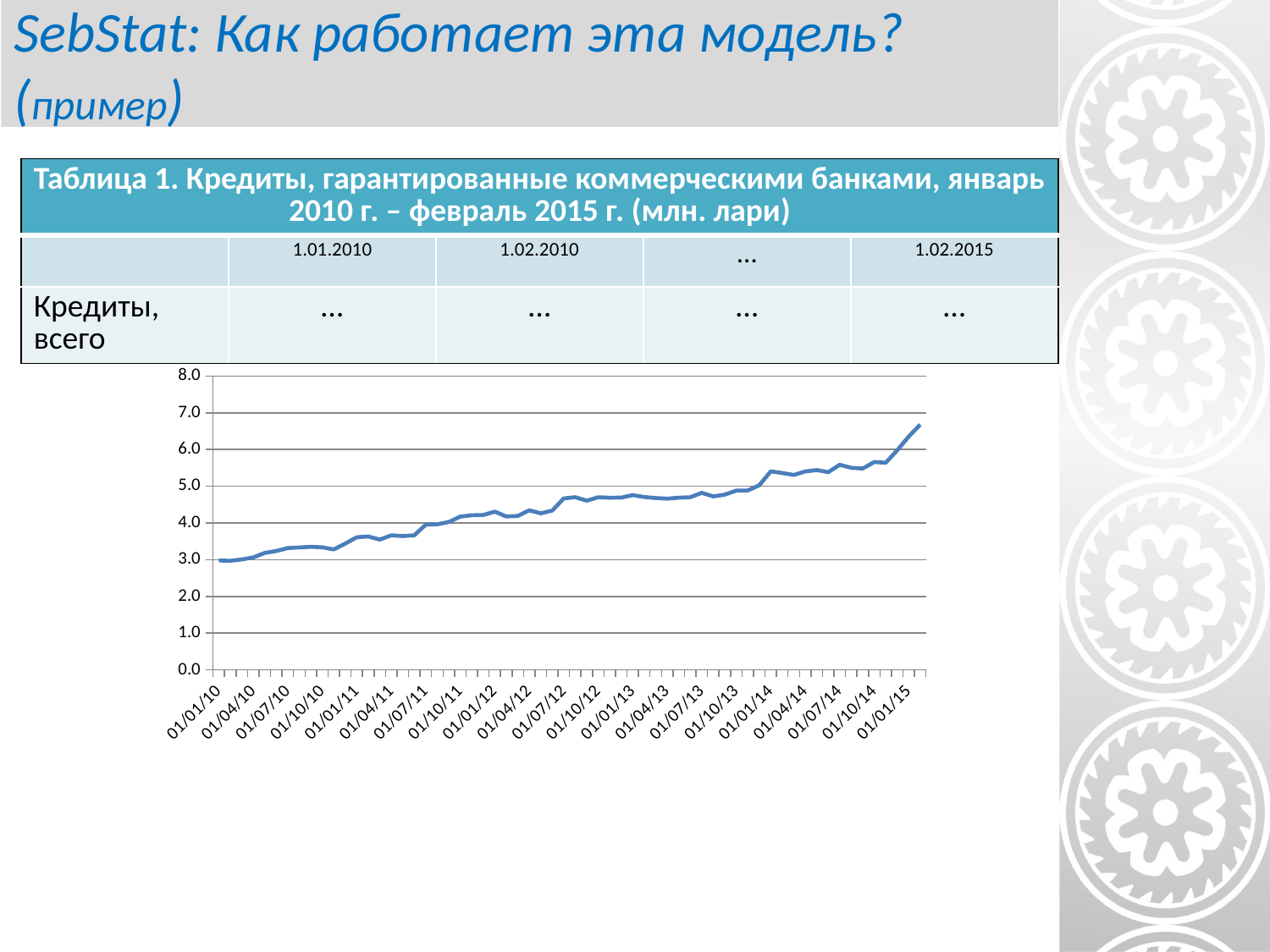

# SebStat: Как работает эта модель? (пример)
| Таблица 1. Кредиты, гарантированные коммерческими банками, январь 2010 г. – февраль 2015 г. (млн. лари) |  |  |  |  |
| --- | --- | --- | --- | --- |
|  | 1.01.2010 | 1.02.2010 | … | 1.02.2015 |
| Кредиты, всего | … | … | … | … |

### Chart

| Category |  |
|---|---|
| 40179 | 2.9786780942373268 |
| 40210 | 2.969548145803747 |
| 40238 | 3.0051744689135282 |
| 40269 | 3.062020310838398 |
| 40299 | 3.1858418395766637 |
| 40330 | 3.236277668662708 |
| 40360 | 3.3169090721745067 |
| 40391 | 3.3327948859524112 |
| 40422 | 3.351044503375499 |
| 40452 | 3.337374800041436 |
| 40483 | 3.2804961697263053 |
| 40513 | 3.439149644458933 |
| 40544 | 3.6104060441201433 |
| 40575 | 3.6330010597779605 |
| 40603 | 3.547075760649231 |
| 40634 | 3.66399820390477 |
| 40664 | 3.6434181488739017 |
| 40695 | 3.6637969423951686 |
| 40725 | 3.9555457774491973 |
| 40756 | 3.96435809259013 |
| 40787 | 4.026462387048269 |
| 40817 | 4.174103416132051 |
| 40848 | 4.2097420478860474 |
| 40878 | 4.2170535114510965 |
| 40909 | 4.3087247503281985 |
| 40940 | 4.177389988869359 |
| 40969 | 4.192360454097595 |
| 41000 | 4.344557559703029 |
| 41030 | 4.262311455767706 |
| 41061 | 4.33768483243756 |
| 41091 | 4.668465517255895 |
| 41122 | 4.701895599510963 |
| 41153 | 4.607046295169323 |
| 41183 | 4.700398222672223 |
| 41214 | 4.687047197252552 |
| 41244 | 4.6913483125107005 |
| 41275 | 4.757573460703639 |
| 41306 | 4.707865841220363 |
| 41334 | 4.678737686700107 |
| 41365 | 4.662600266270724 |
| 41395 | 4.688684757658587 |
| 41426 | 4.700232225600908 |
| 41456 | 4.820482635691856 |
| 41487 | 4.722063828098845 |
| 41518 | 4.770628760685881 |
| 41548 | 4.880238005683758 |
| 41579 | 4.886162083975178 |
| 41609 | 5.025514797245986 |
| 41640 | 5.405170472283368 |
| 41671 | 5.359680571836585 |
| 41699 | 5.307205388949618 |
| 41730 | 5.404391981943384 |
| 41760 | 5.44075445423018 |
| 41791 | 5.383073305857911 |
| 41821 | 5.584490164614878 |
| 41852 | 5.50189222654009 |
| 41883 | 5.483180482509408 |
| 41913 | 5.658154588717165 |
| 41944 | 5.639956478246494 |
| 41974 | 5.979058031434314 |
| 42005 | 6.353889697570045 |
| 42036 | 6.678118104951123 |